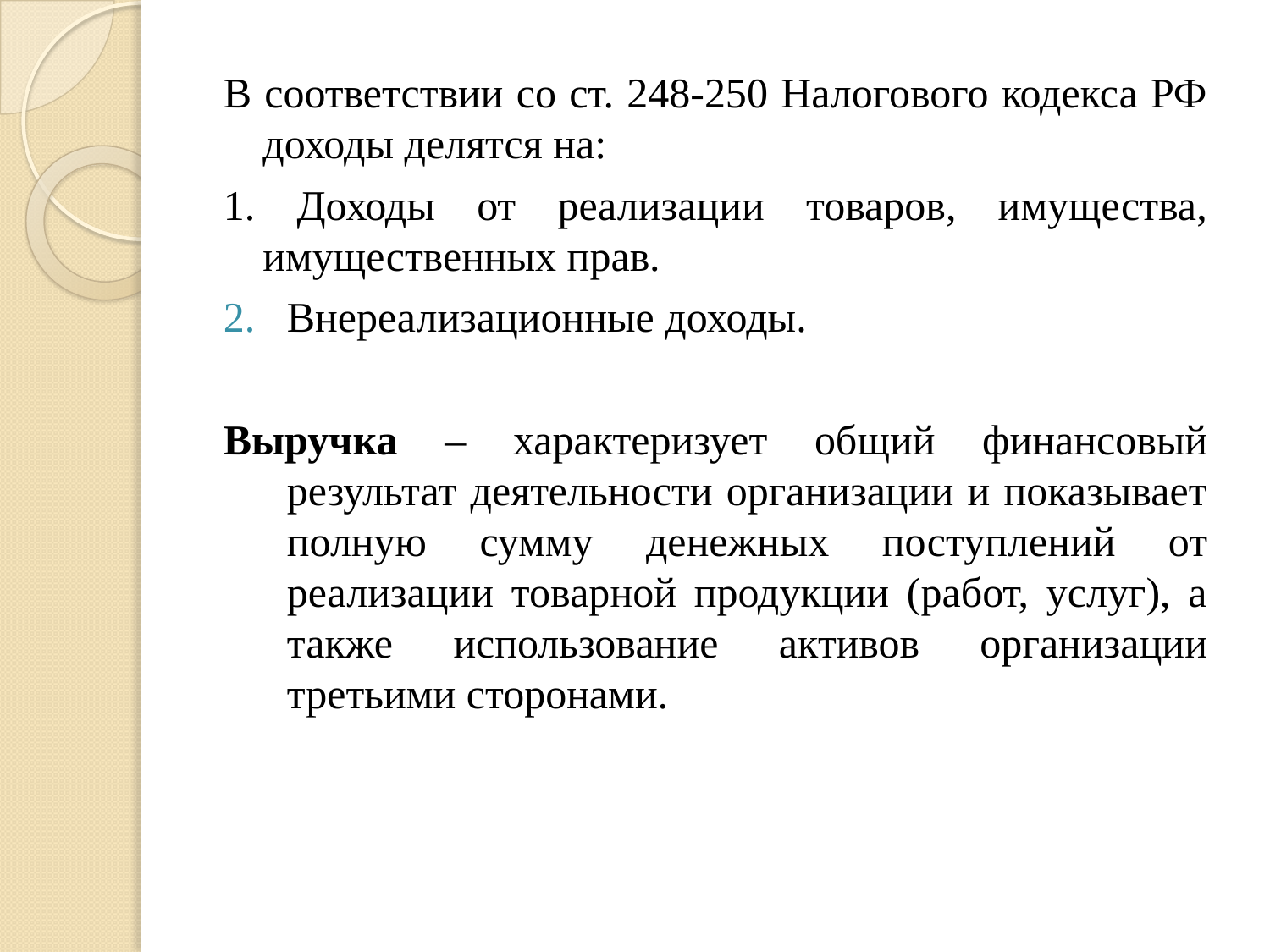

В соответствии со ст. 248-250 Налогового кодекса РФ доходы делятся на:
1. Доходы от реализации товаров, имущества, имущественных прав.
Внереализационные доходы.

Выручка – характеризует общий финансовый результат деятельности организации и показывает полную сумму денежных поступлений от реализации товарной продукции (работ, услуг), а также использование активов организации третьими сторонами.